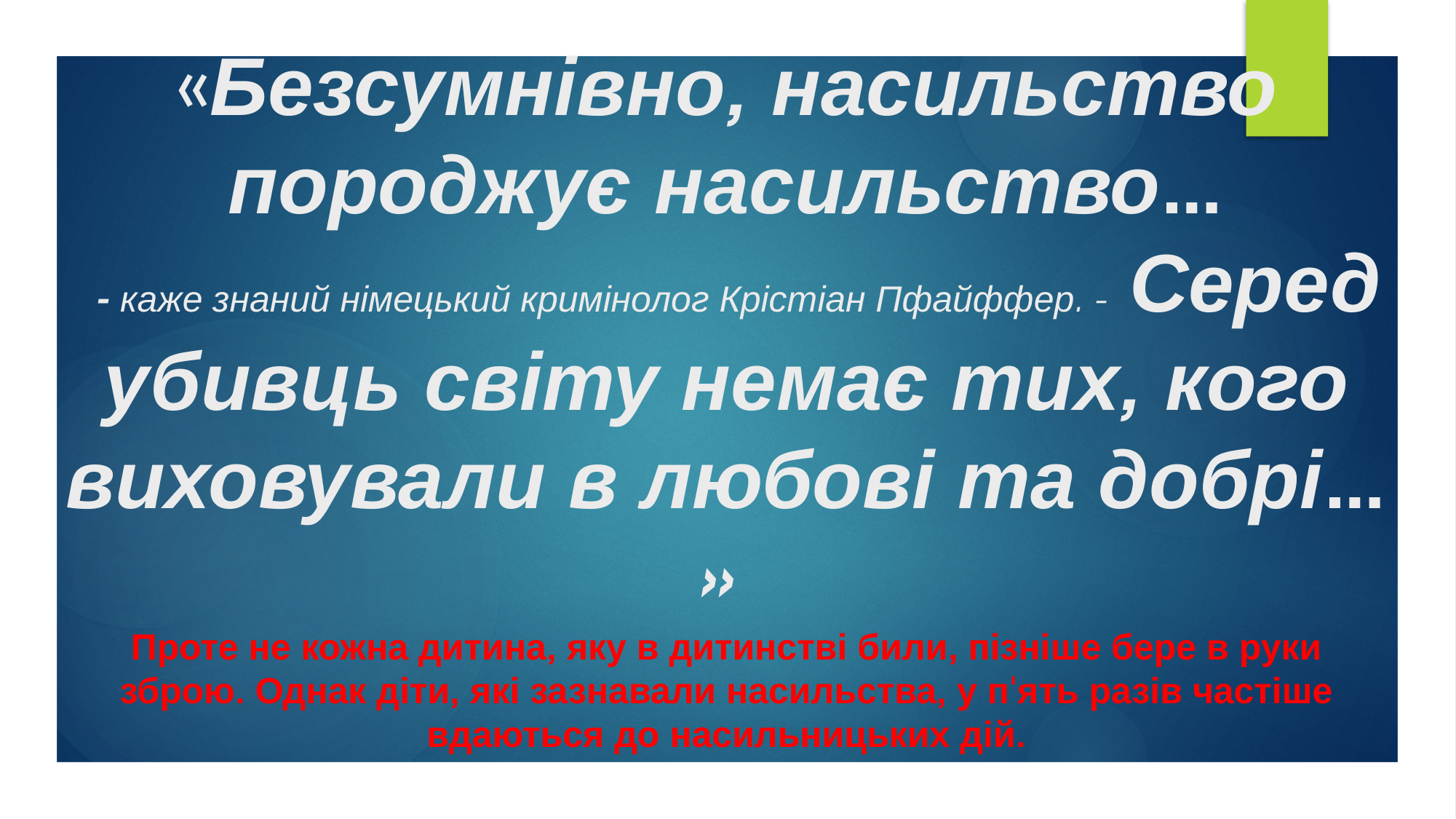

# «Безсумнівно, насильство породжує насильство… - каже знаний німецький кримінолог Крістіан Пфайффер. - Серед убивць світу немає тих, кого виховували в любові та добрі… » Проте не кожна дитина, яку в дитинстві били, пізніше бере в руки зброю. Однак діти, які зазнавали насильства, у п'ять разів частіше вдаються до насильницьких дій.